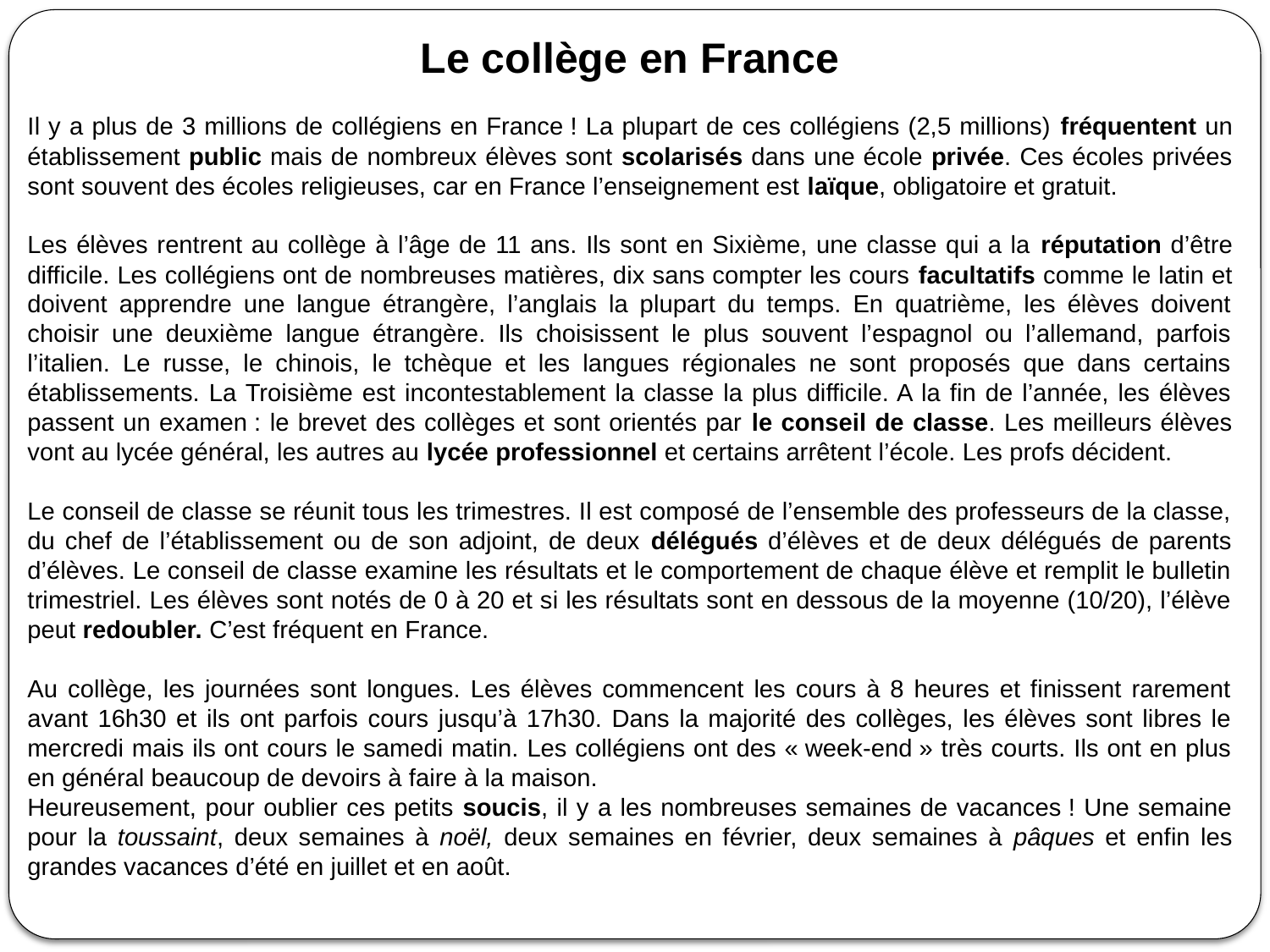

Le collège en France

Il y a plus de 3 millions de collégiens en France ! La plupart de ces collégiens (2,5 millions) fréquentent un établissement public mais de nombreux élèves sont scolarisés dans une école privée. Ces écoles privées sont souvent des écoles religieuses, car en France l’enseignement est laïque, obligatoire et gratuit.

Les élèves rentrent au collège à l’âge de 11 ans. Ils sont en Sixième, une classe qui a la réputation d’être difficile. Les collégiens ont de nombreuses matières, dix sans compter les cours facultatifs comme le latin et doivent apprendre une langue étrangère, l’anglais la plupart du temps. En quatrième, les élèves doivent choisir une deuxième langue étrangère. Ils choisissent le plus souvent l’espagnol ou l’allemand, parfois l’italien. Le russe, le chinois, le tchèque et les langues régionales ne sont proposés que dans certains établissements. La Troisième est incontestablement la classe la plus difficile. A la fin de l’année, les élèves passent un examen : le brevet des collèges et sont orientés par le conseil de classe. Les meilleurs élèves vont au lycée général, les autres au lycée professionnel et certains arrêtent l’école. Les profs décident.

Le conseil de classe se réunit tous les trimestres. Il est composé de l’ensemble des professeurs de la classe, du chef de l’établissement ou de son adjoint, de deux délégués d’élèves et de deux délégués de parents d’élèves. Le conseil de classe examine les résultats et le comportement de chaque élève et remplit le bulletin trimestriel. Les élèves sont notés de 0 à 20 et si les résultats sont en dessous de la moyenne (10/20), l’élève peut redoubler. C’est fréquent en France.

Au collège, les journées sont longues. Les élèves commencent les cours à 8 heures et finissent rarement avant 16h30 et ils ont parfois cours jusqu’à 17h30. Dans la majorité des collèges, les élèves sont libres le mercredi mais ils ont cours le samedi matin. Les collégiens ont des « week-end » très courts. Ils ont en plus en général beaucoup de devoirs à faire à la maison.
Heureusement, pour oublier ces petits soucis, il y a les nombreuses semaines de vacances ! Une semaine pour la toussaint, deux semaines à noël, deux semaines en février, deux semaines à pâques et enfin les grandes vacances d’été en juillet et en août.